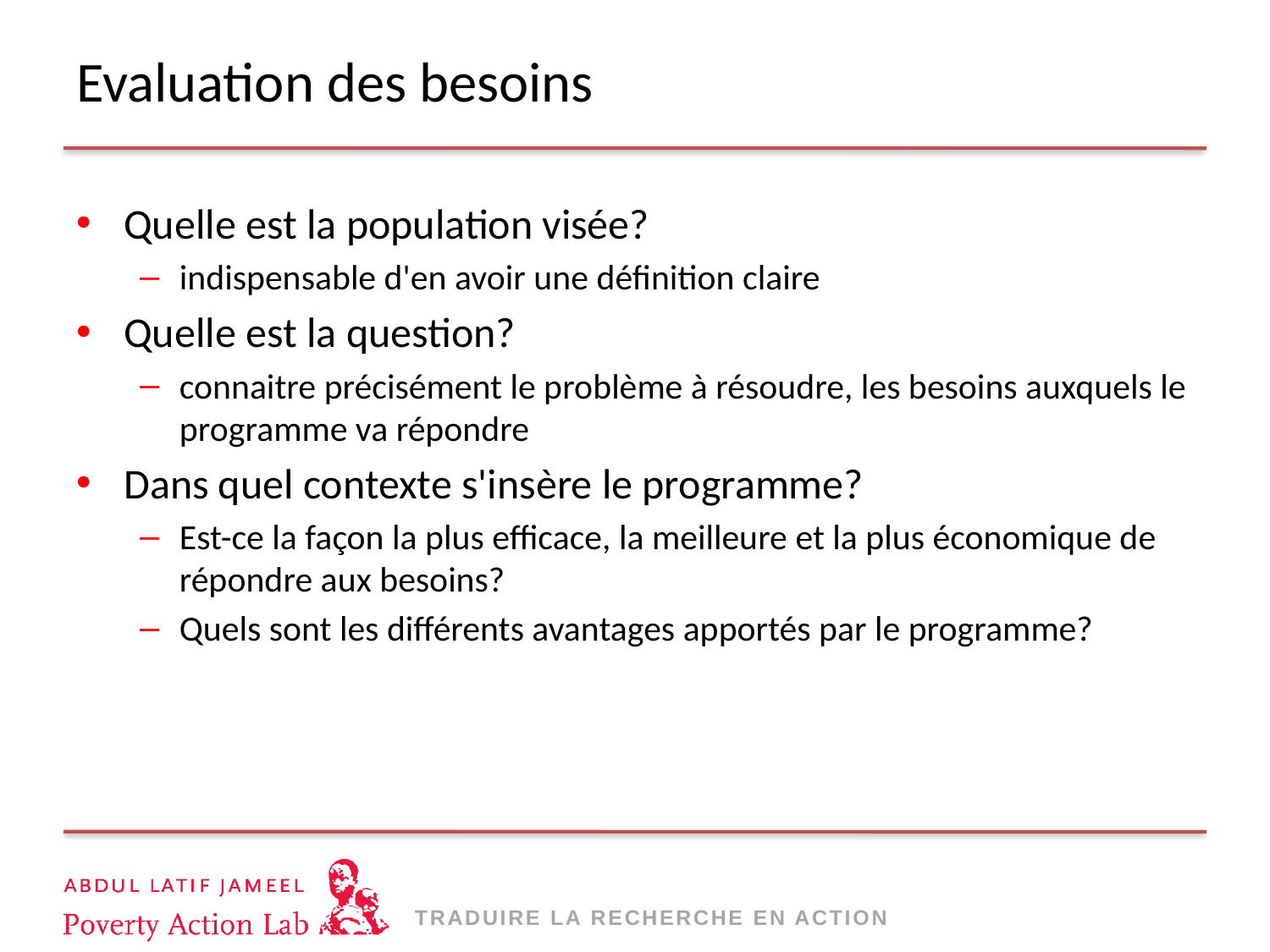

# Evaluation des besoins
Quelle est la population visée?
indispensable d'en avoir une définition claire
Quelle est la question?
connaitre précisément le problème à résoudre, les besoins auxquels le programme va répondre
Dans quel contexte s'insère le programme?
Est-ce la façon la plus efficace, la meilleure et la plus économique de répondre aux besoins?
Quels sont les différents avantages apportés par le programme?